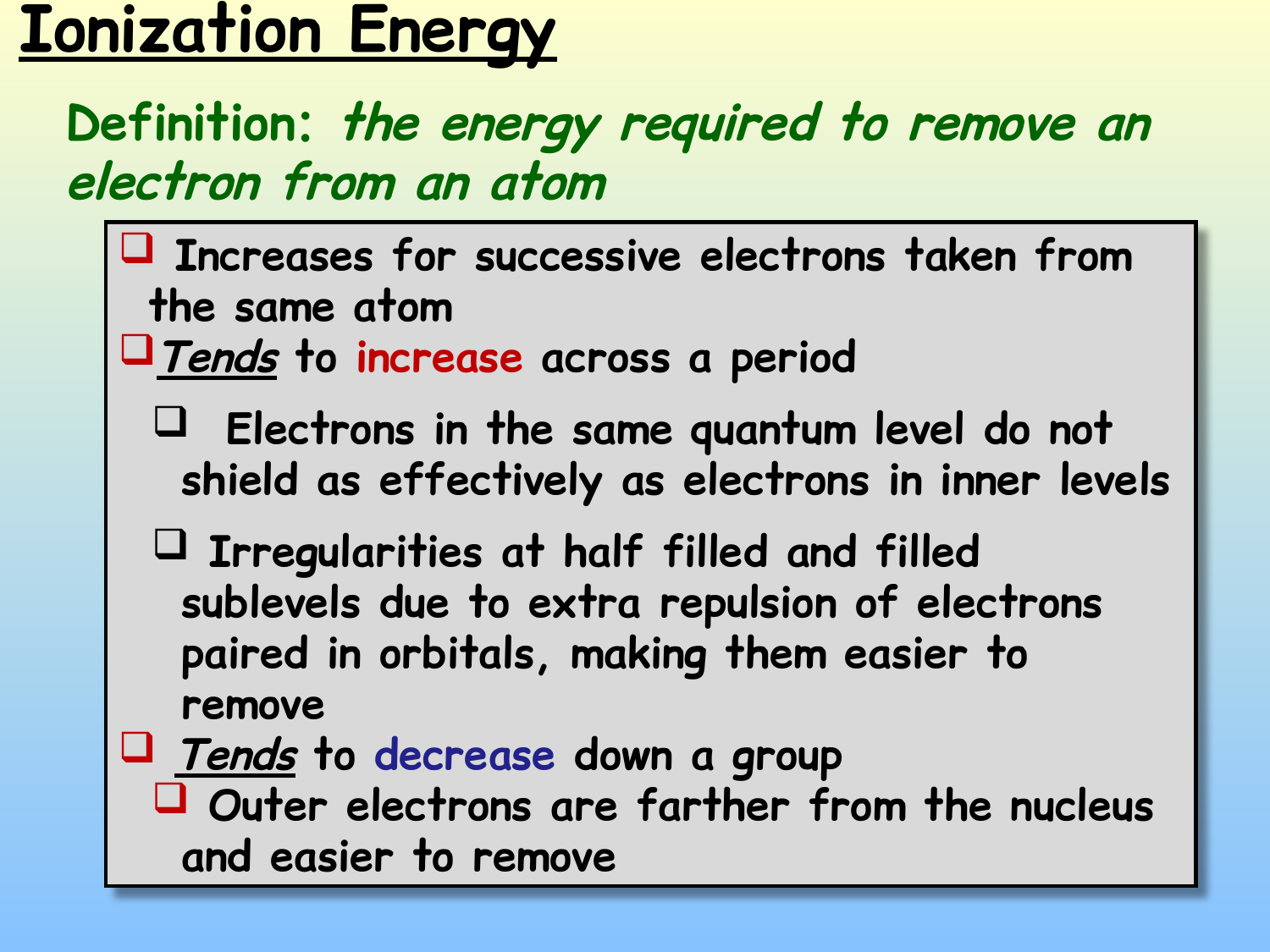

# Ionization Energy
Definition: the energy required to remove an electron from an atom
 Increases for successive electrons taken from the same atom
Tends to increase across a period
  Electrons in the same quantum level do not shield as effectively as electrons in inner levels
 Irregularities at half filled and filled     sublevels due to extra repulsion of electrons paired in orbitals, making them easier to remove
 Tends to decrease down a group
 Outer electrons are farther from the nucleus and easier to remove